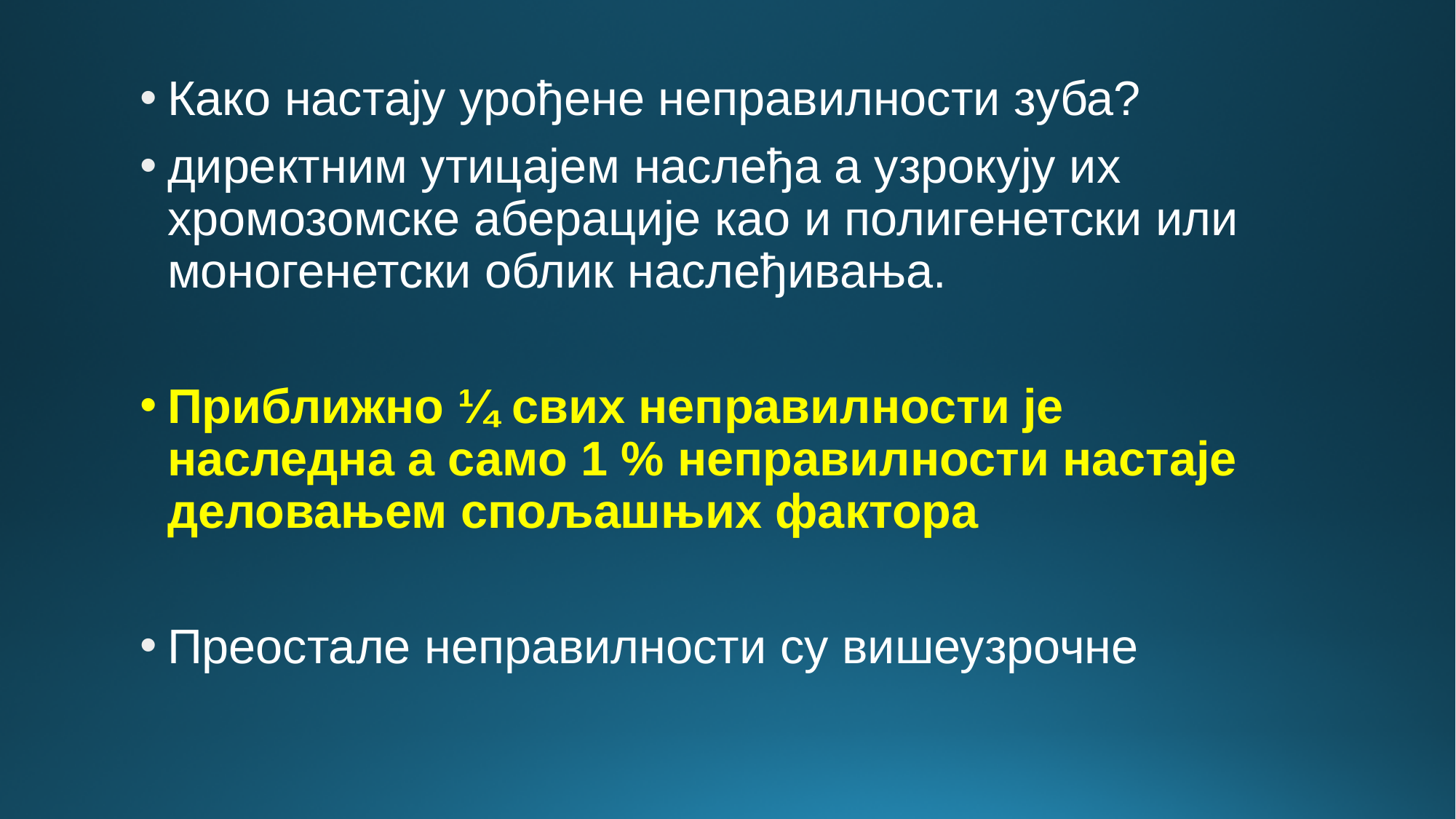

Како настају урођене неправилности зуба?
директним утицајем наслеђа а узрокују их хромозомске аберације као и полигенетски или моногенетски облик наслеђивања.

Приближно ¼ свих неправилности је наследна а само 1 % неправилности настаје деловањем спољашњих фактора

Преостале неправилности су вишеузрочне